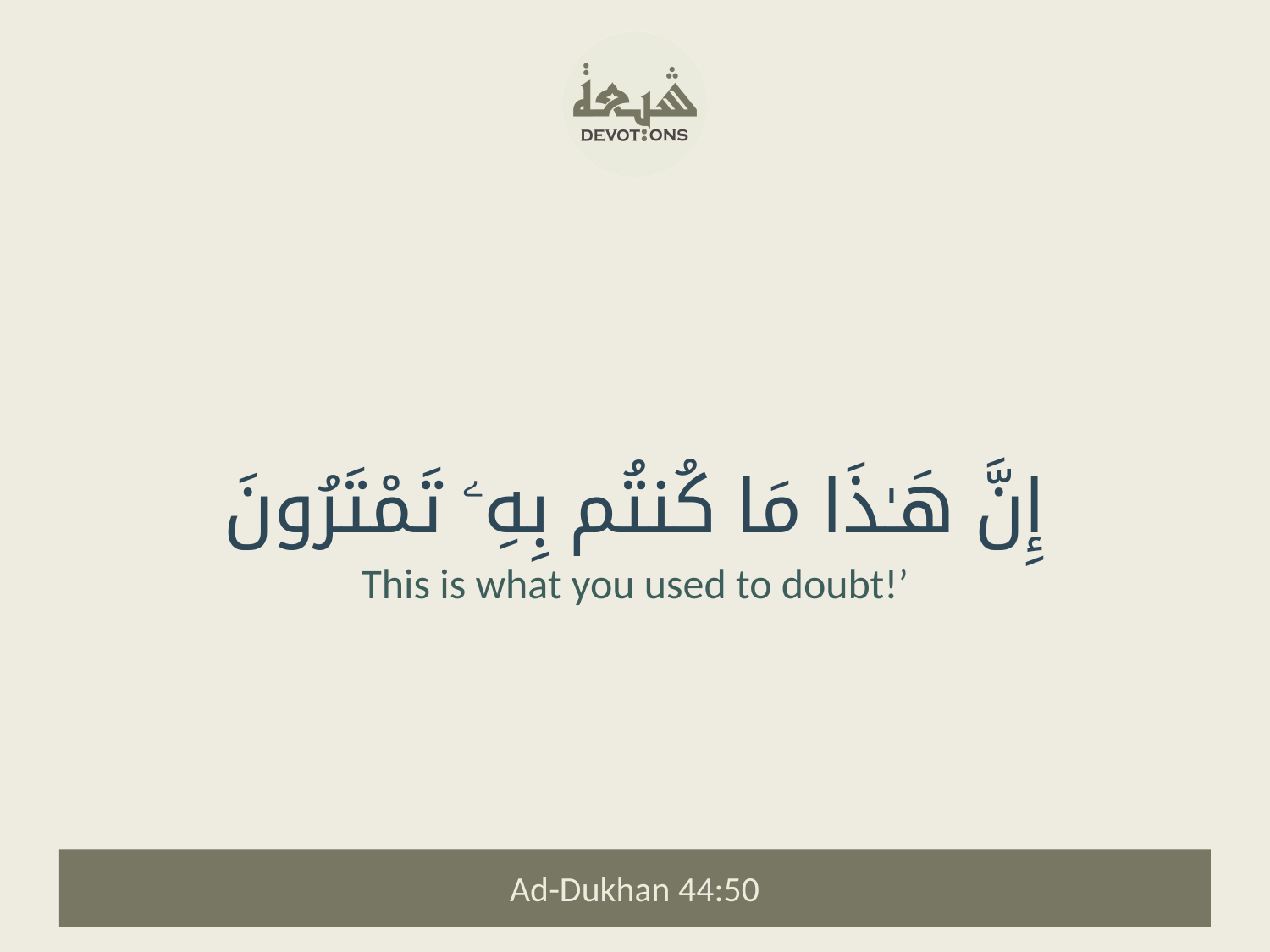

إِنَّ هَـٰذَا مَا كُنتُم بِهِۦ تَمْتَرُونَ
This is what you used to doubt!’
Ad-Dukhan 44:50